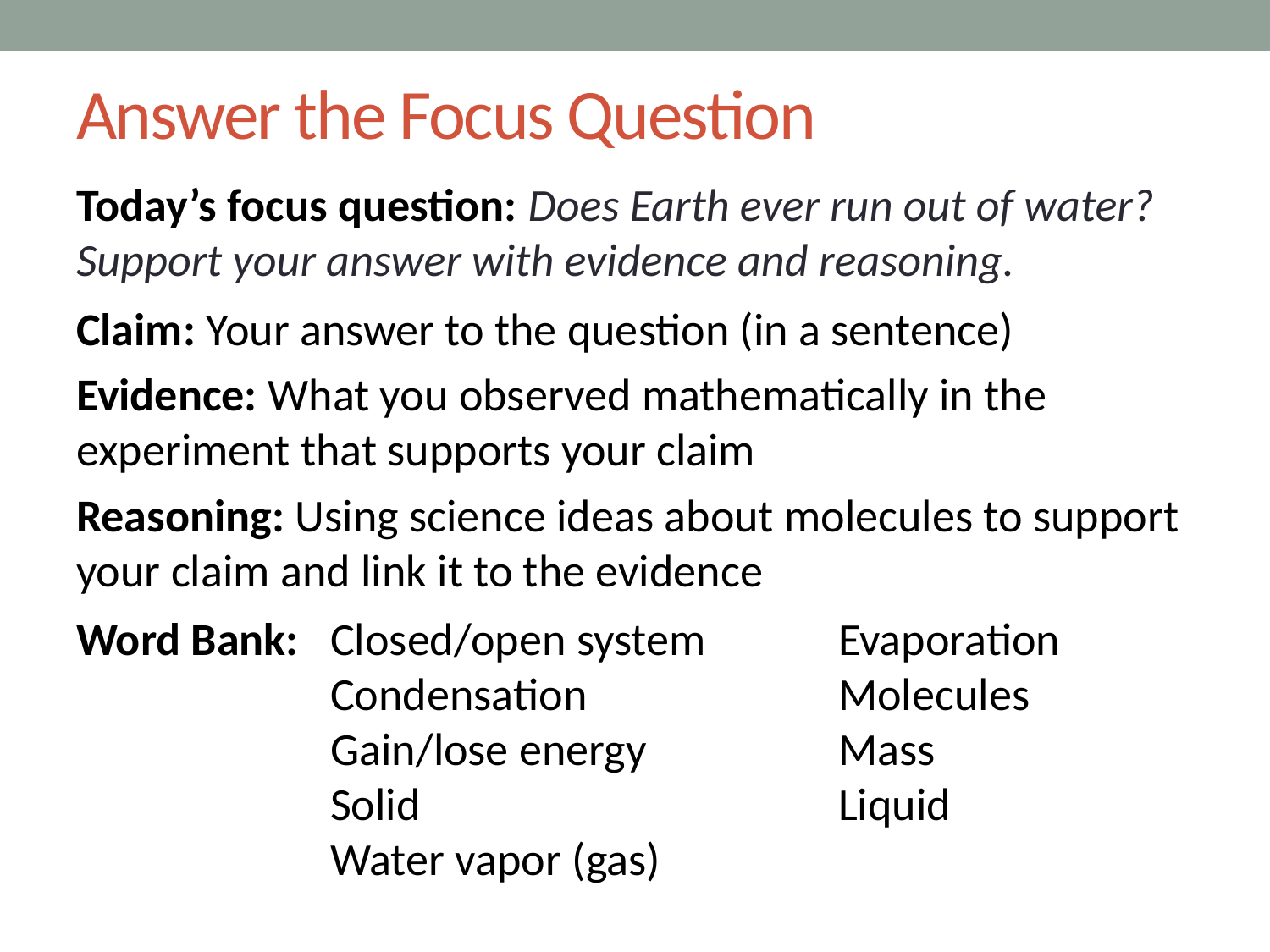

# Answer the Focus Question
Today’s focus question: Does Earth ever run out of water? Support your answer with evidence and reasoning.
Claim: Your answer to the question (in a sentence)
Evidence: What you observed mathematically in the experiment that supports your claim
Reasoning: Using science ideas about molecules to support your claim and link it to the evidence
Word Bank:  	Closed/open system		Evaporation
		Condensation		Molecules			Gain/lose energy		Mass
		Solid				Liquid
		Water vapor (gas)